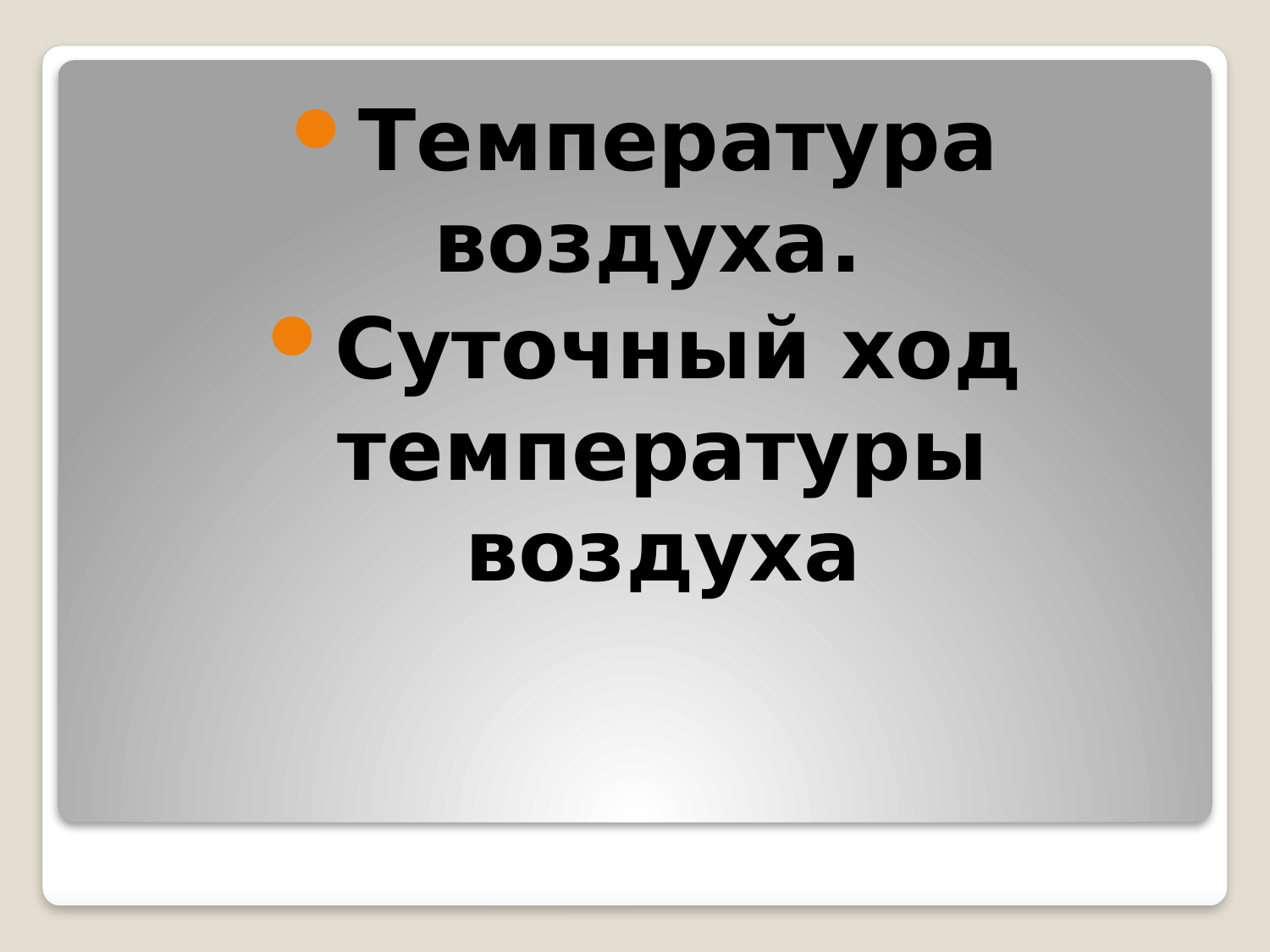

Температура воздуха.
Суточный ход температуры воздуха
#